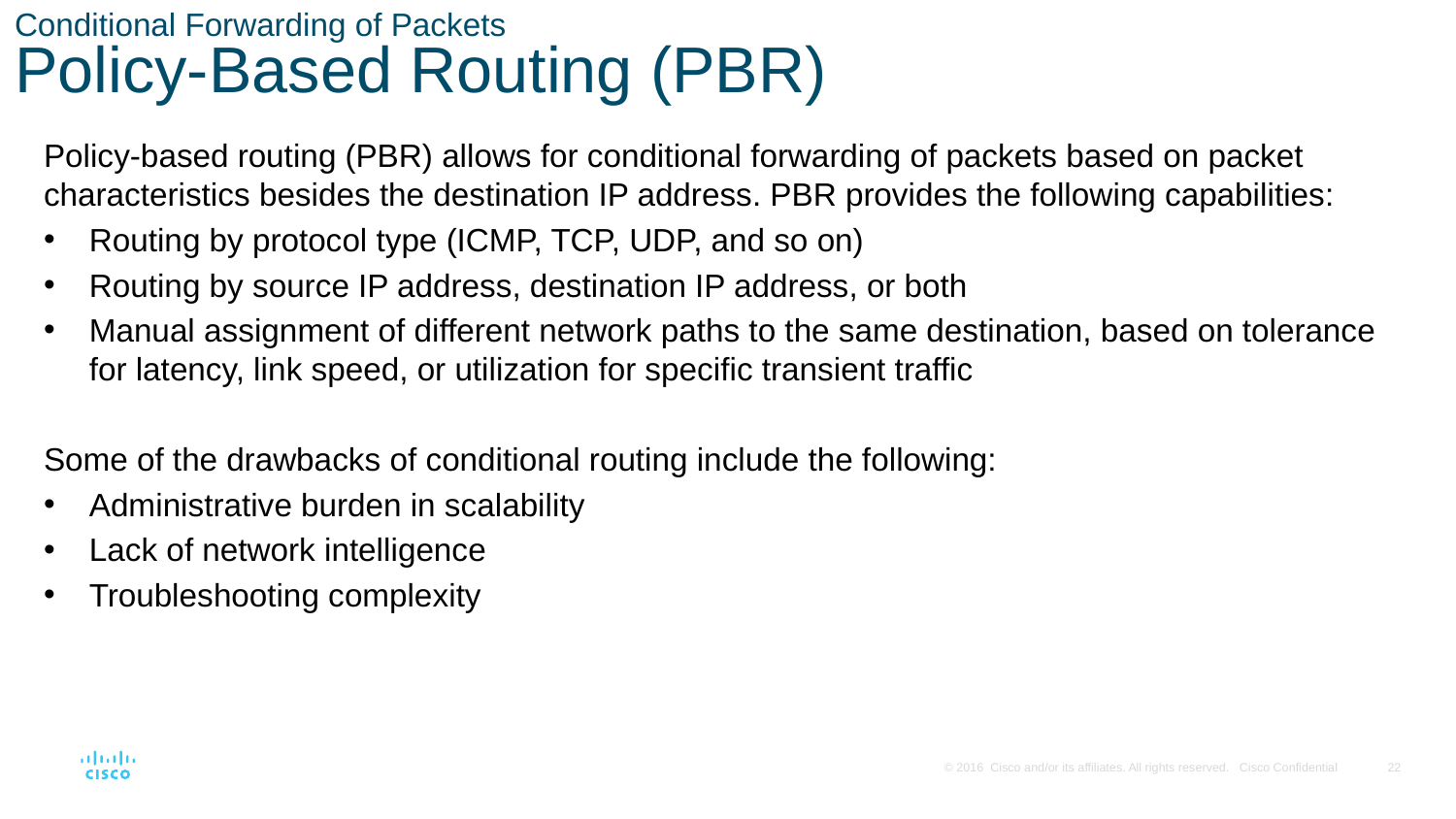

# Conditional Forwarding of Packets Policy-Based Routing (PBR)
Policy-based routing (PBR) allows for conditional forwarding of packets based on packet characteristics besides the destination IP address. PBR provides the following capabilities:
Routing by protocol type (ICMP, TCP, UDP, and so on)
Routing by source IP address, destination IP address, or both
Manual assignment of different network paths to the same destination, based on tolerance for latency, link speed, or utilization for specific transient traffic

Some of the drawbacks of conditional routing include the following:
Administrative burden in scalability
Lack of network intelligence
Troubleshooting complexity